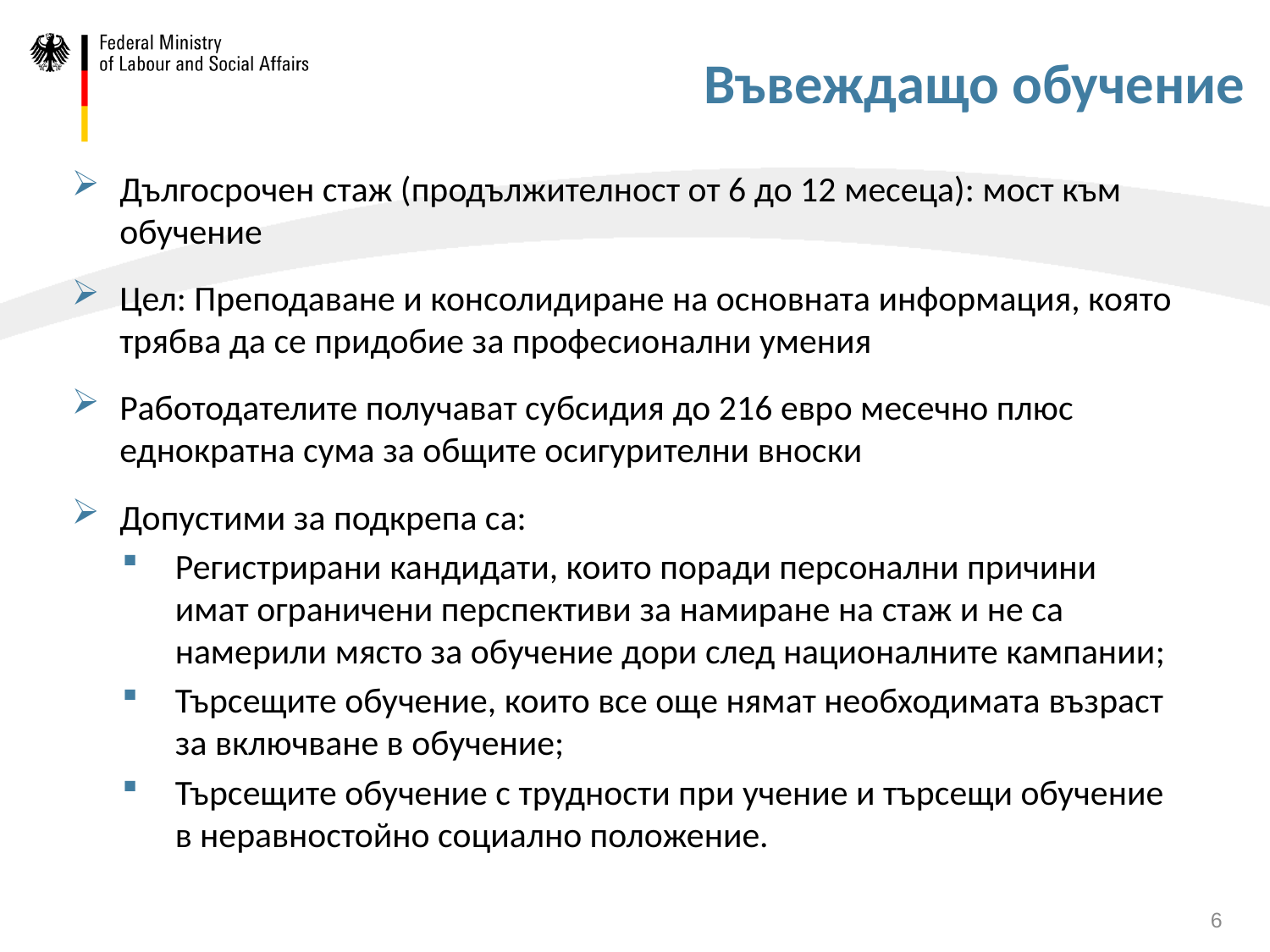

# Въвеждащо обучение
Дългосрочен стаж (продължителност от 6 до 12 месеца): мост към обучение
Цел: Преподаване и консолидиране на основната информация, която трябва да се придобие за професионални умения
Работодателите получават субсидия до 216 евро месечно плюс еднократна сума за общите осигурителни вноски
Допустими за подкрепа са:
Регистрирани кандидати, които поради персонални причини имат ограничени перспективи за намиране на стаж и не са намерили място за обучение дори след националните кампании;
Търсещите обучение, които все още нямат необходимата възраст за включване в обучение;
Търсещите обучение с трудности при учение и търсещи обучение в неравностойно социално положение.
6